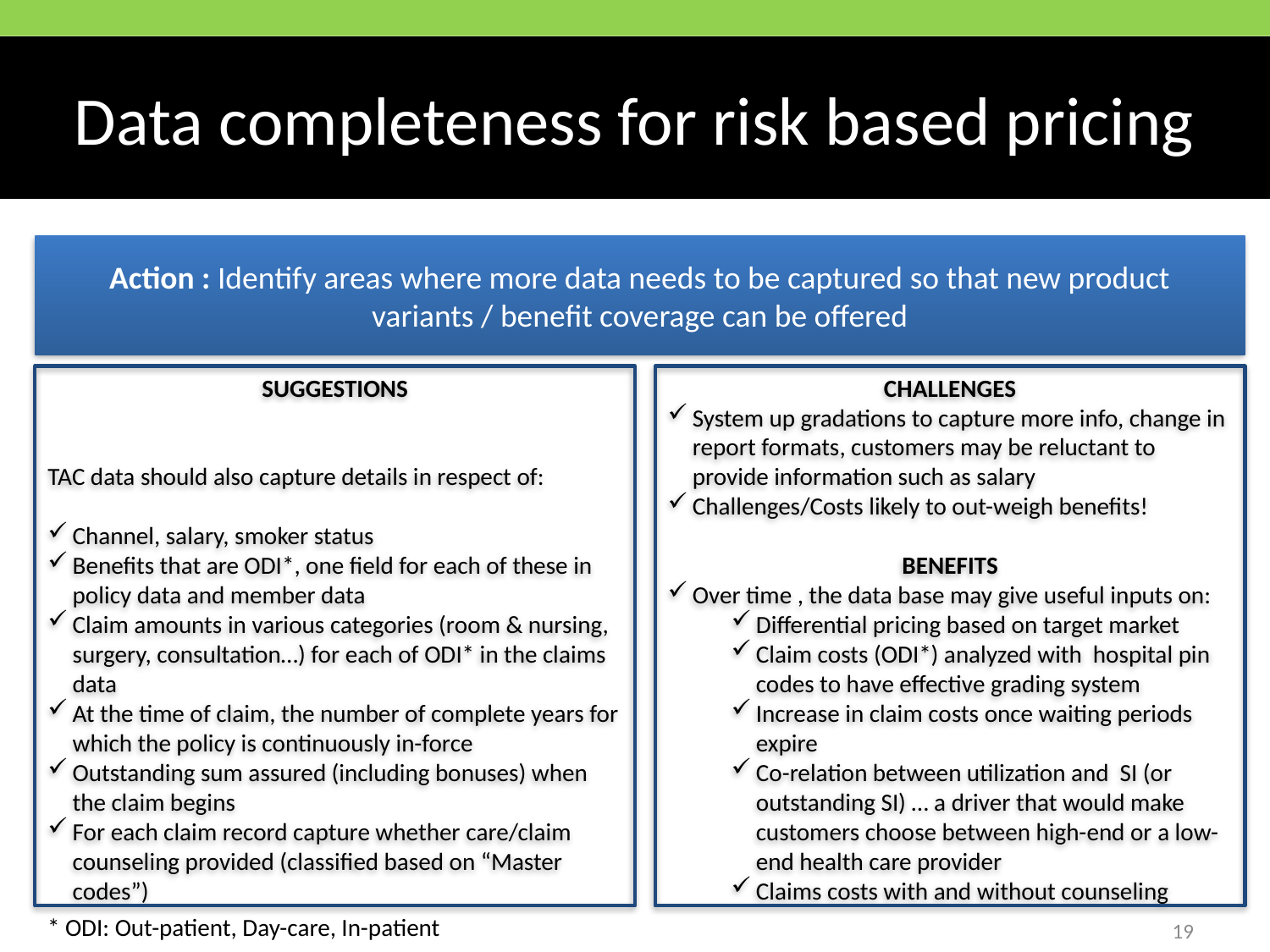

# Data completeness for risk based pricing
Action : Identify areas where more data needs to be captured so that new product variants / benefit coverage can be offered
SUGGESTIONS

TAC data should also capture details in respect of:

Channel, salary, smoker status
Benefits that are ODI*, one field for each of these in policy data and member data
Claim amounts in various categories (room & nursing, surgery, consultation…) for each of ODI* in the claims data
At the time of claim, the number of complete years for which the policy is continuously in-force
Outstanding sum assured (including bonuses) when the claim begins
For each claim record capture whether care/claim counseling provided (classified based on “Master codes”)

CHALLENGES
System up gradations to capture more info, change in report formats, customers may be reluctant to provide information such as salary
Challenges/Costs likely to out-weigh benefits!

BENEFITS
Over time , the data base may give useful inputs on:
Differential pricing based on target market
Claim costs (ODI*) analyzed with  hospital pin codes to have effective grading system
Increase in claim costs once waiting periods expire
Co-relation between utilization and  SI (or outstanding SI) … a driver that would make customers choose between high-end or a low-end health care provider
Claims costs with and without counseling

19
* ODI: Out-patient, Day-care, In-patient